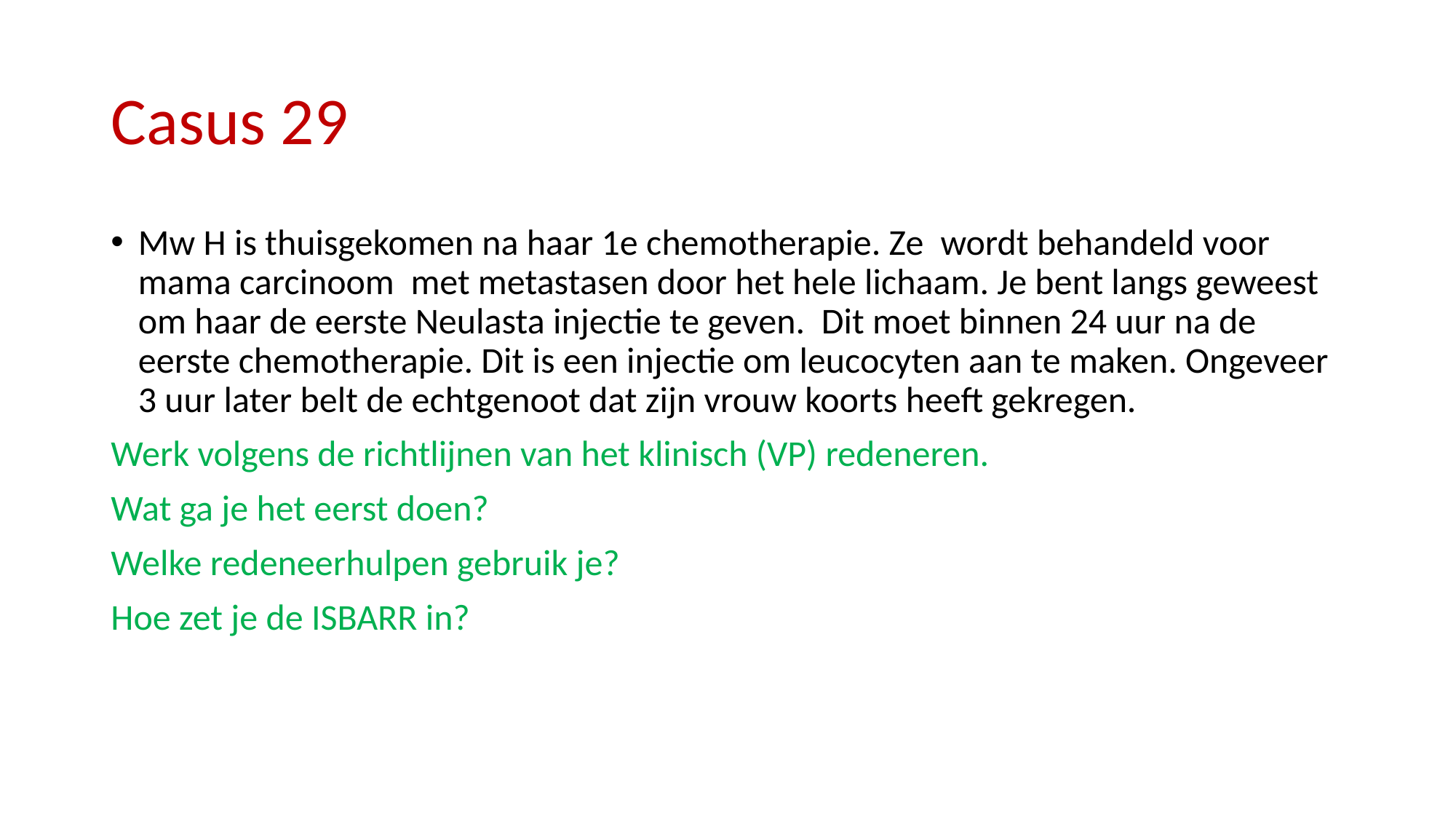

# Casus 29
Mw H is thuisgekomen na haar 1e chemotherapie. Ze  wordt behandeld voor mama carcinoom  met metastasen door het hele lichaam. Je bent langs geweest om haar de eerste Neulasta injectie te geven.  Dit moet binnen 24 uur na de eerste chemotherapie. Dit is een injectie om leucocyten aan te maken. Ongeveer 3 uur later belt de echtgenoot dat zijn vrouw koorts heeft gekregen.
Werk volgens de richtlijnen van het klinisch (VP) redeneren.
Wat ga je het eerst doen?
Welke redeneerhulpen gebruik je?
Hoe zet je de ISBARR in?